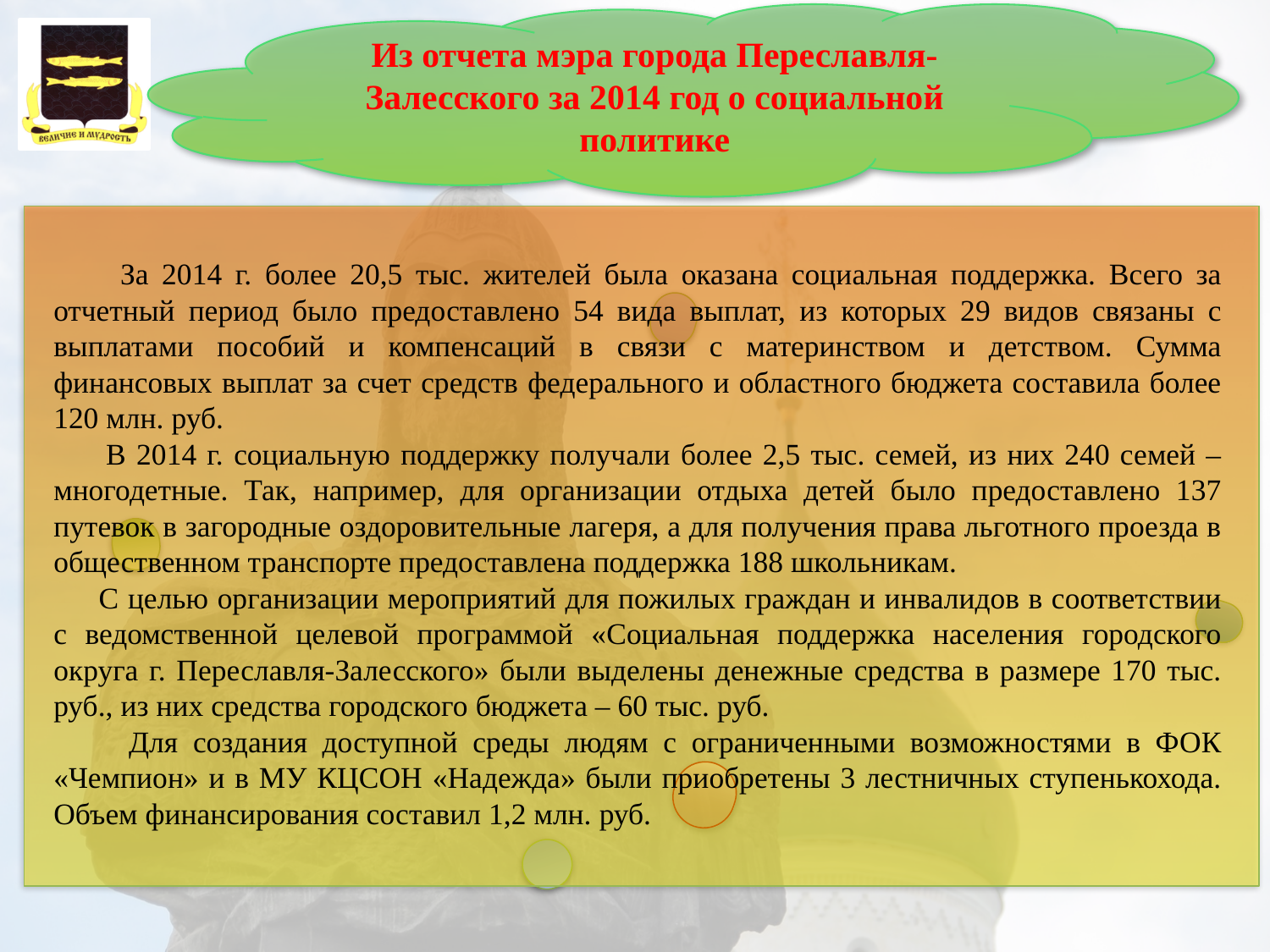

Из отчета мэра города Переславля-Залесского за 2014 год о социальной политике

     За 2014 г. более 20,5 тыс. жителей была оказана социальная поддержка. Всего за отчетный период было предоставлено 54 вида выплат, из которых 29 видов связаны с выплатами пособий и компенсаций в связи с материнством и детством. Сумма финансовых выплат за счет средств федерального и областного бюджета составила более 120 млн. руб.
     В 2014 г. социальную поддержку получали более 2,5 тыс. семей, из них 240 семей – многодетные. Так, например, для организации отдыха детей было предоставлено 137 путевок в загородные оздоровительные лагеря, а для получения права льготного проезда в общественном транспорте предоставлена поддержка 188 школьникам.
     С целью организации мероприятий для пожилых граждан и инвалидов в соответствии с ведомственной целевой программой «Социальная поддержка населения городского округа г. Переславля-Залесского» были выделены денежные средства в размере 170 тыс. руб., из них средства городского бюджета – 60 тыс. руб.
     Для создания доступной среды людям с ограниченными возможностями в ФОК «Чемпион» и в МУ КЦСОН «Надежда» были приобретены 3 лестничных ступенькохода. Объем финансирования составил 1,2 млн. руб.